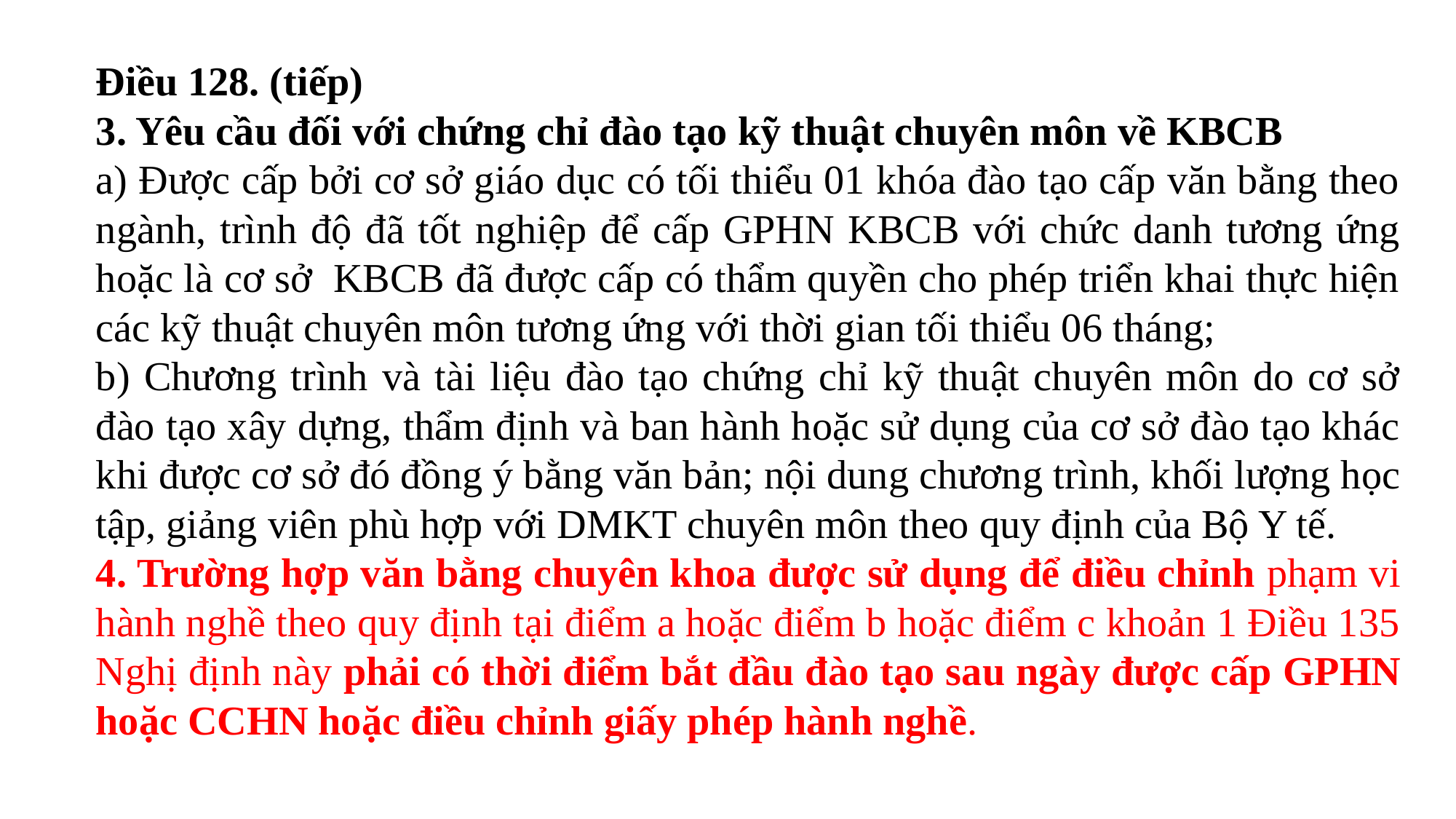

Điều 128. (tiếp)
3. Yêu cầu đối với chứng chỉ đào tạo kỹ thuật chuyên môn về KBCB
a) Được cấp bởi cơ sở giáo dục có tối thiểu 01 khóa đào tạo cấp văn bằng theo ngành, trình độ đã tốt nghiệp để cấp GPHN KBCB với chức danh tương ứng hoặc là cơ sở  KBCB đã được cấp có thẩm quyền cho phép triển khai thực hiện các kỹ thuật chuyên môn tương ứng với thời gian tối thiểu 06 tháng;
b) Chương trình và tài liệu đào tạo chứng chỉ kỹ thuật chuyên môn do cơ sở đào tạo xây dựng, thẩm định và ban hành hoặc sử dụng của cơ sở đào tạo khác khi được cơ sở đó đồng ý bằng văn bản; nội dung chương trình, khối lượng học tập, giảng viên phù hợp với DMKT chuyên môn theo quy định của Bộ Y tế.
4. Trường hợp văn bằng chuyên khoa được sử dụng để điều chỉnh phạm vi hành nghề theo quy định tại điểm a hoặc điểm b hoặc điểm c khoản 1 Điều 135 Nghị định này phải có thời điểm bắt đầu đào tạo sau ngày được cấp GPHN hoặc CCHN hoặc điều chỉnh giấy phép hành nghề.